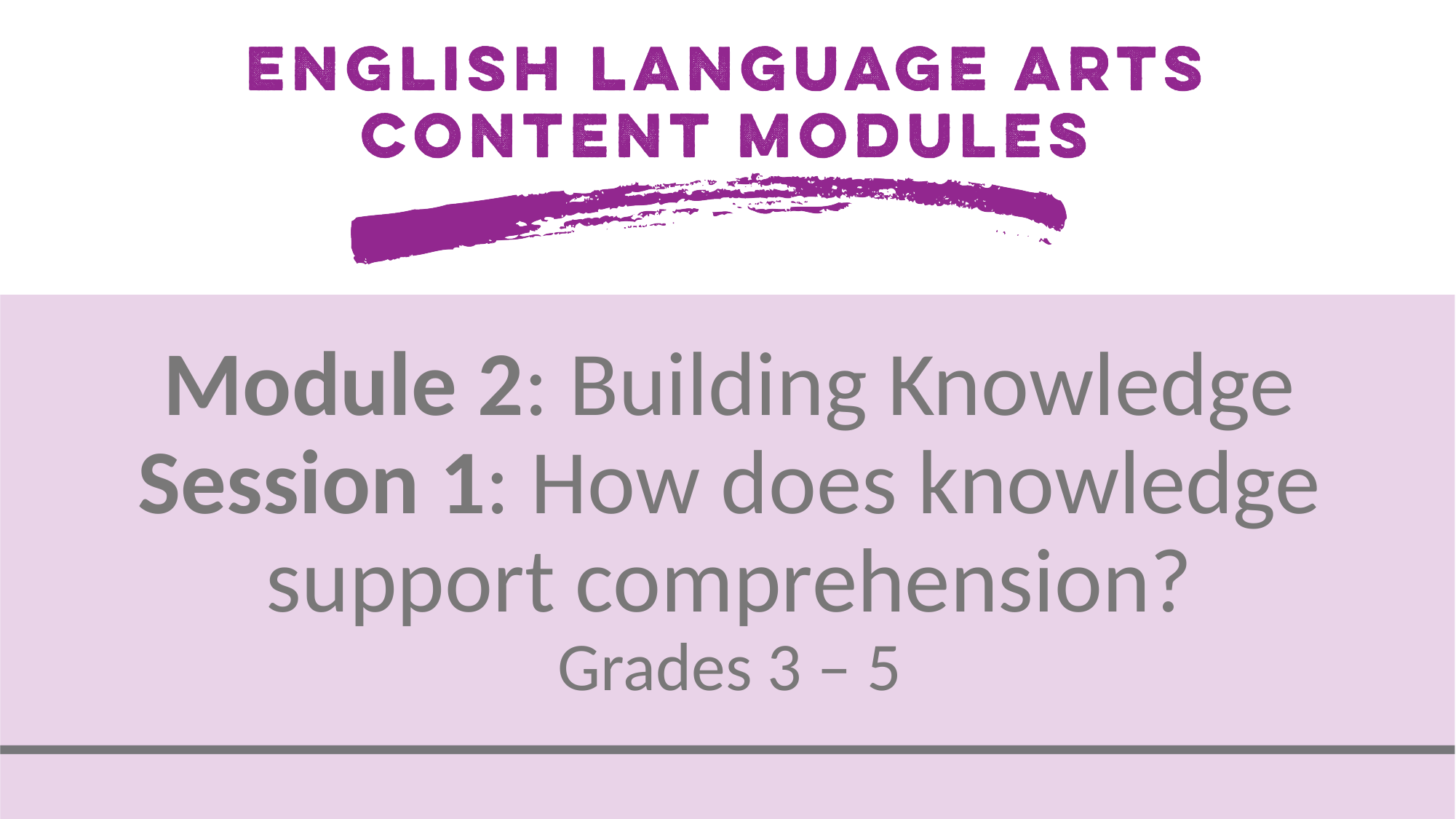

# Module 2: Building Knowledge Session 1: How does knowledge support comprehension? Grades 3 – 5